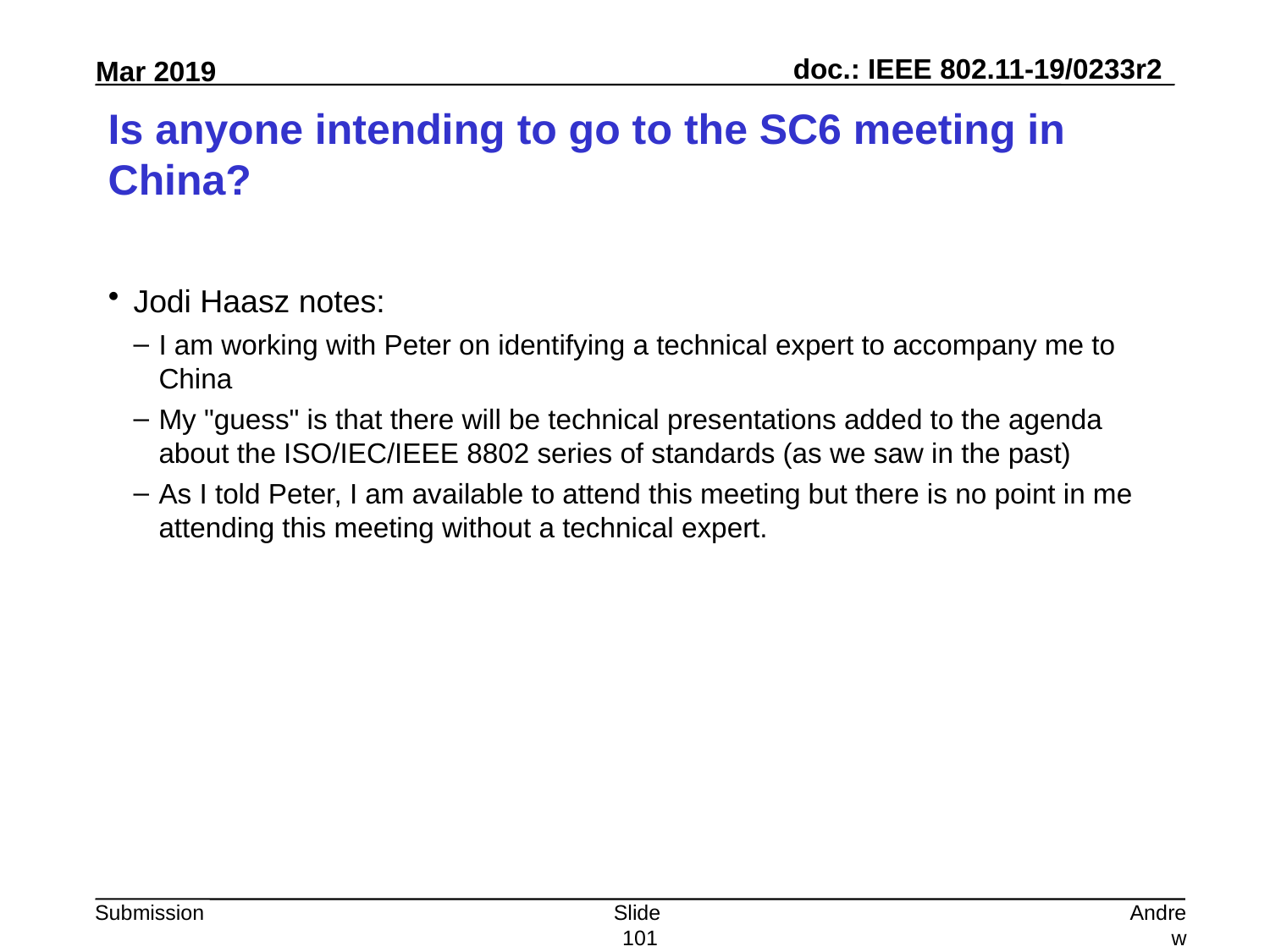

# Is anyone intending to go to the SC6 meeting in China?
Jodi Haasz notes:
I am working with Peter on identifying a technical expert to accompany me to China
My "guess" is that there will be technical presentations added to the agenda about the ISO/IEC/IEEE 8802 series of standards (as we saw in the past)
As I told Peter, I am available to attend this meeting but there is no point in me attending this meeting without a technical expert.

Slide 101
Andrew Myles, Cisco